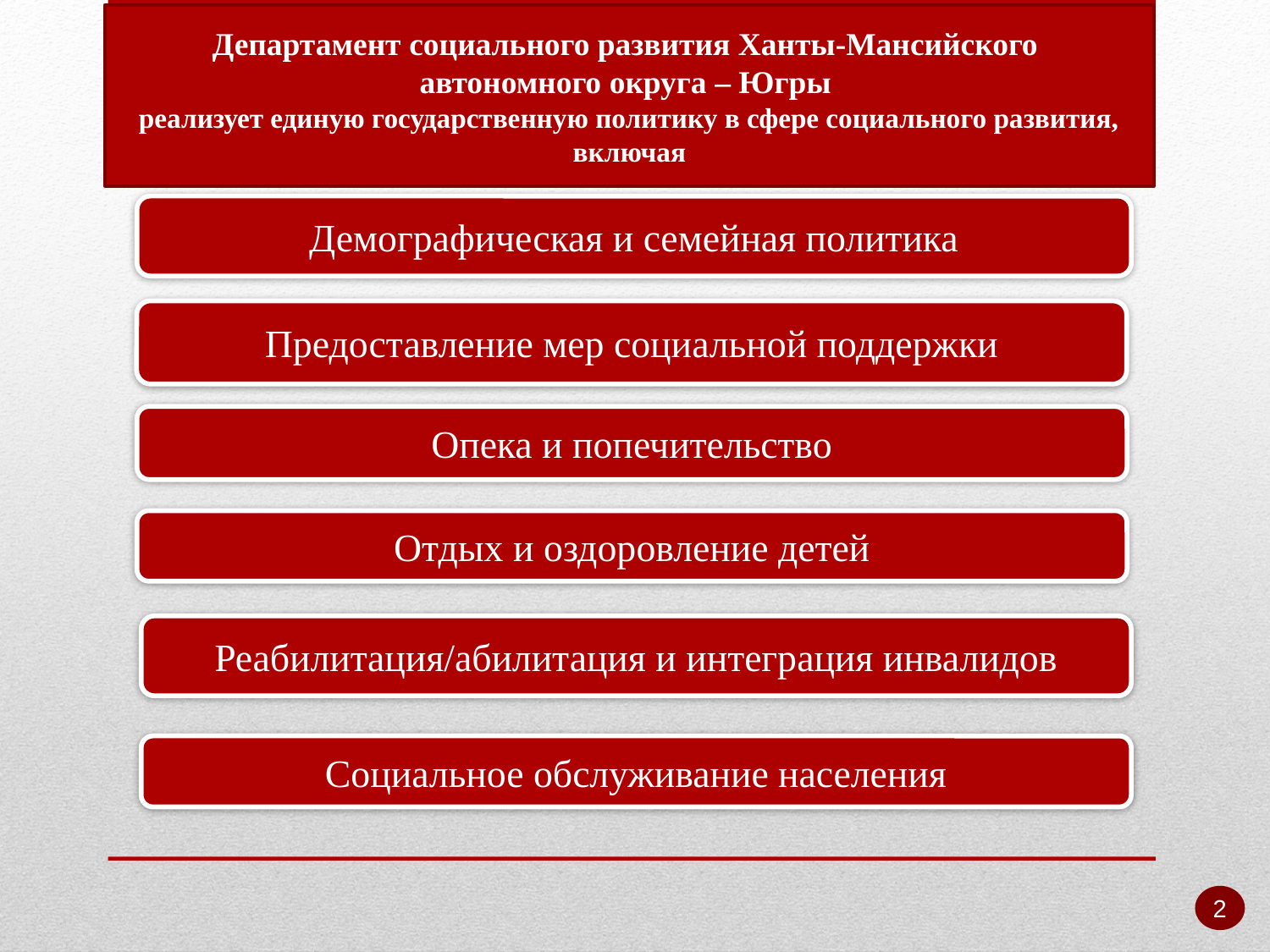

Департамент социального развития Ханты-Мансийского
автономного округа – Югры
реализует единую государственную политику в сфере социального развития, включая
Демографическая и семейная политика
Предоставление мер социальной поддержки
Опека и попечительство
Отдых и оздоровление детей
Реабилитация/абилитация и интеграция инвалидов
Социальное обслуживание населения
2